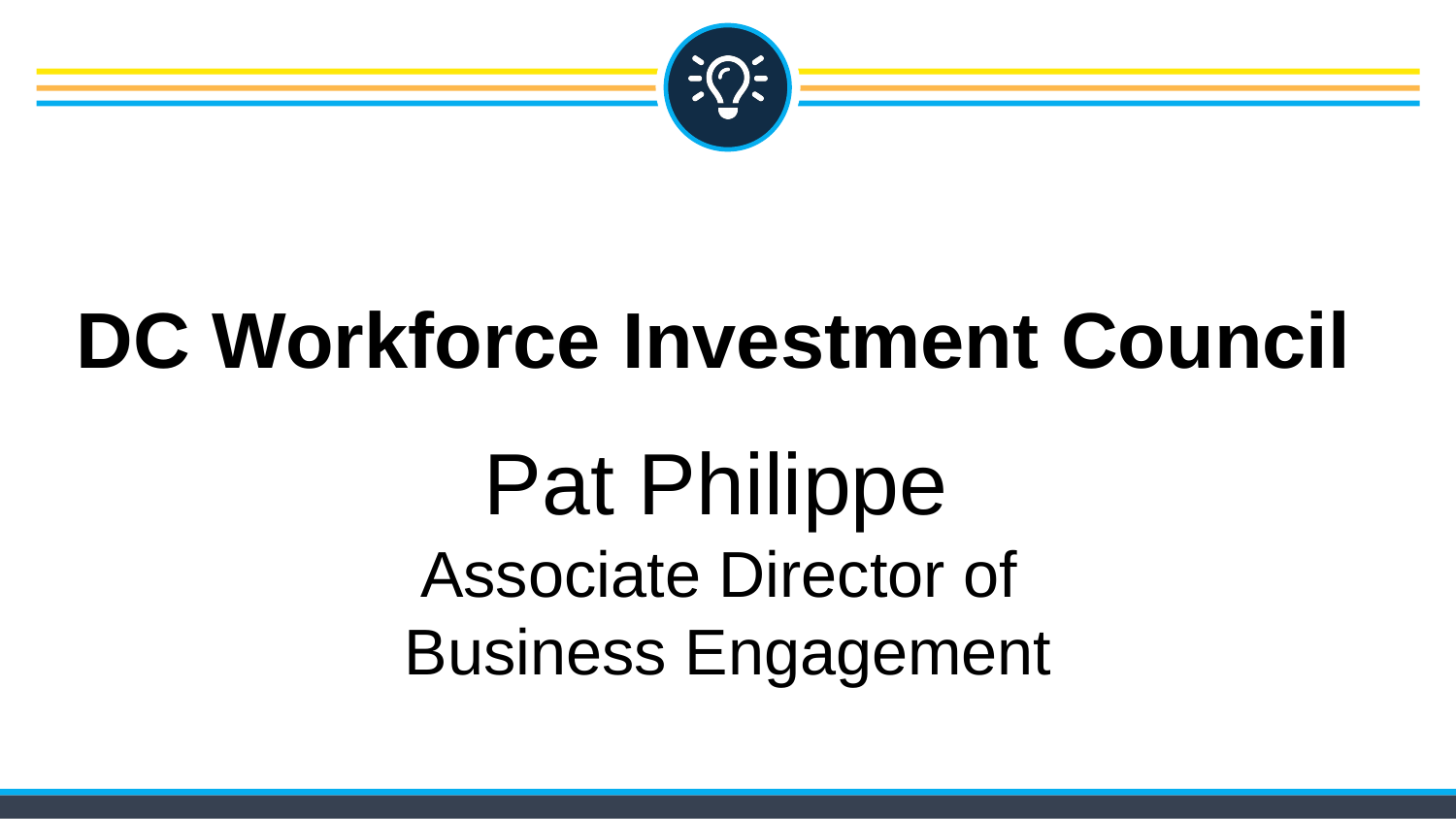

# DC Workforce Investment Council
Pat Philippe
Associate Director of
Business Engagement